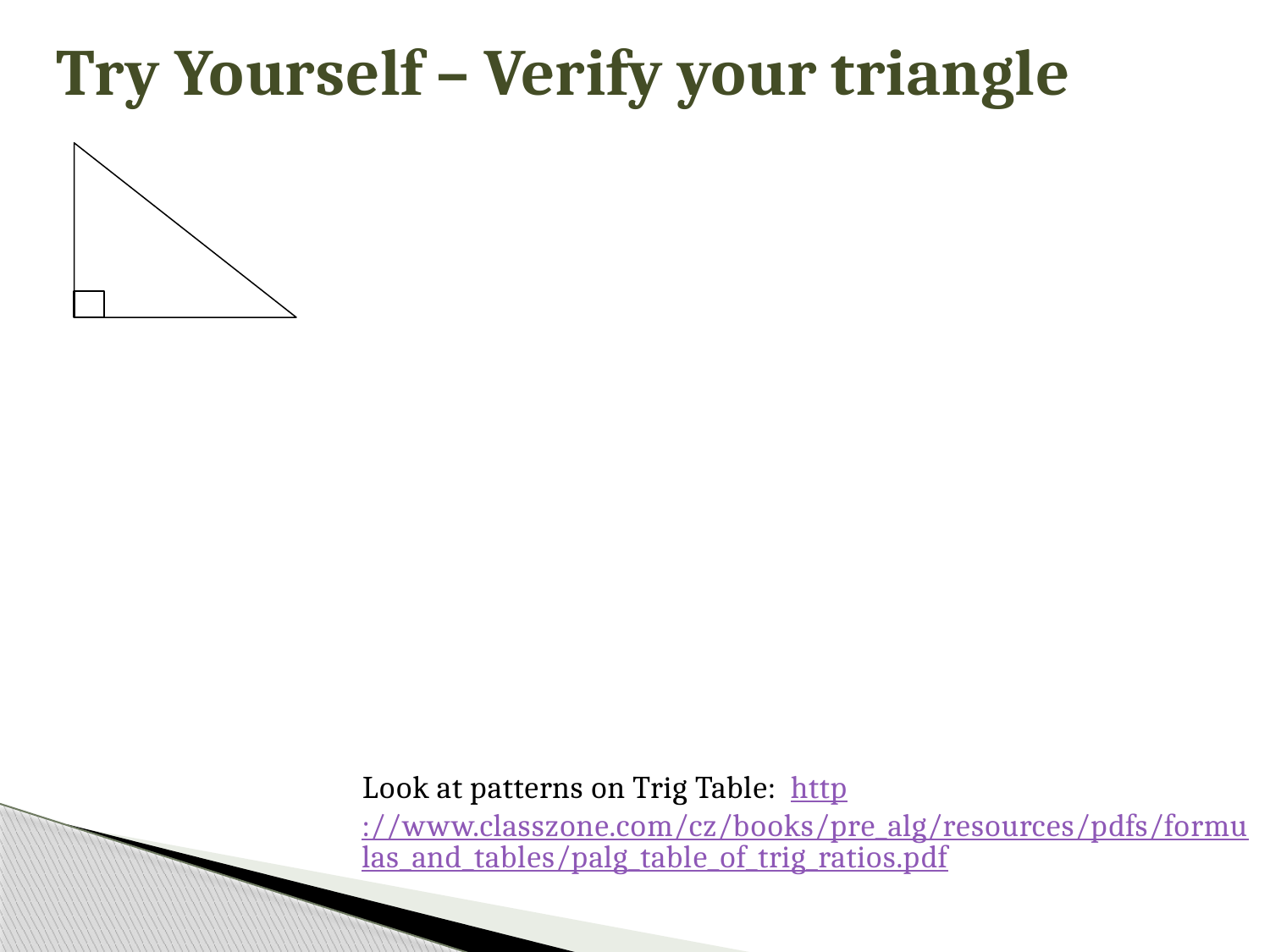

# Try Yourself – Verify your triangle

Look at patterns on Trig Table:  http://www.classzone.com/cz/books/pre_alg/resources/pdfs/formulas_and_tables/palg_table_of_trig_ratios.pdf